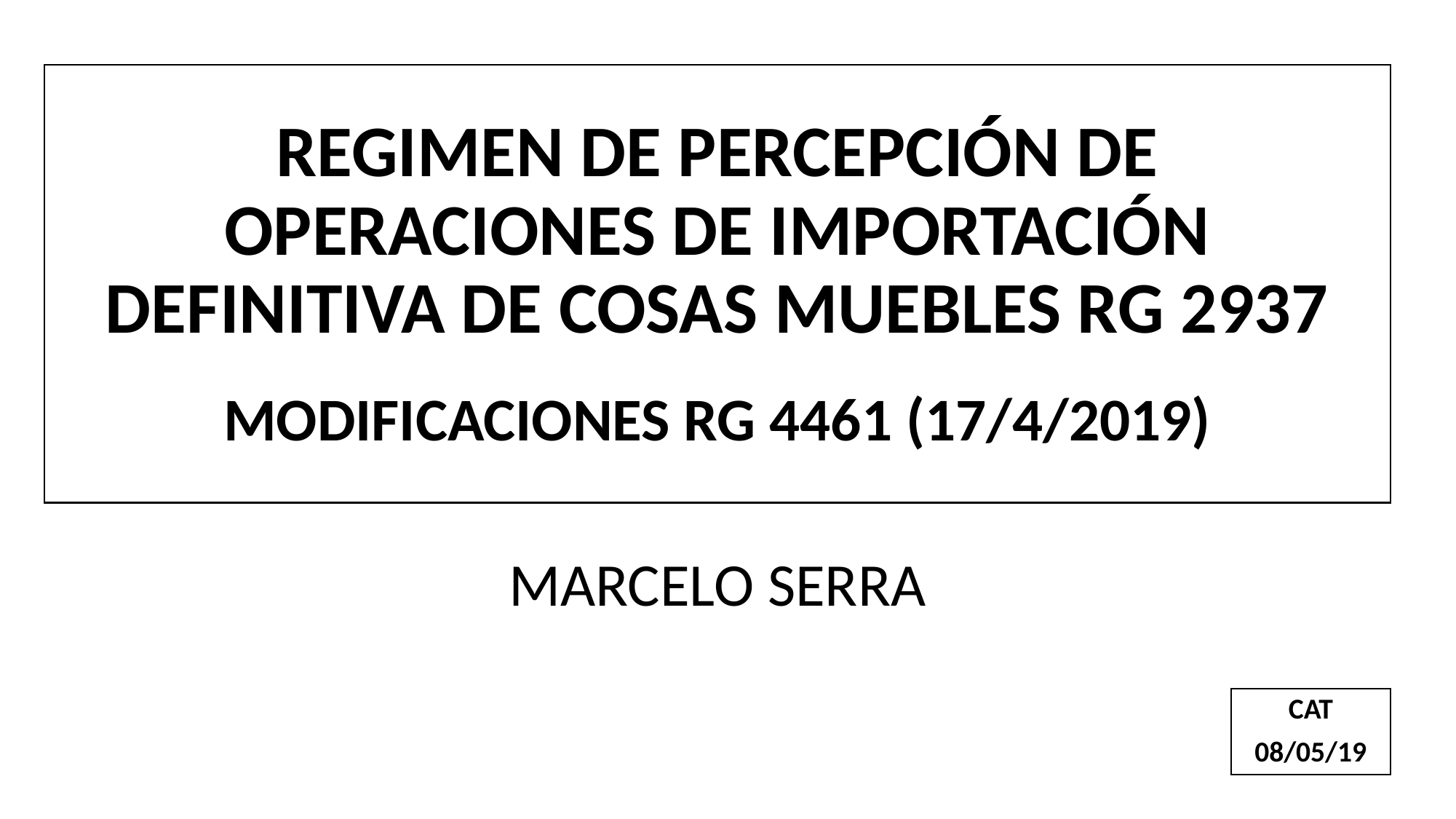

# REGIMEN DE PERCEPCIÓN DE OPERACIONES DE IMPORTACIÓN DEFINITIVA DE COSAS MUEBLES RG 2937 MODIFICACIONES RG 4461 (17/4/2019)
MARCELO SERRA
CAT
08/05/19